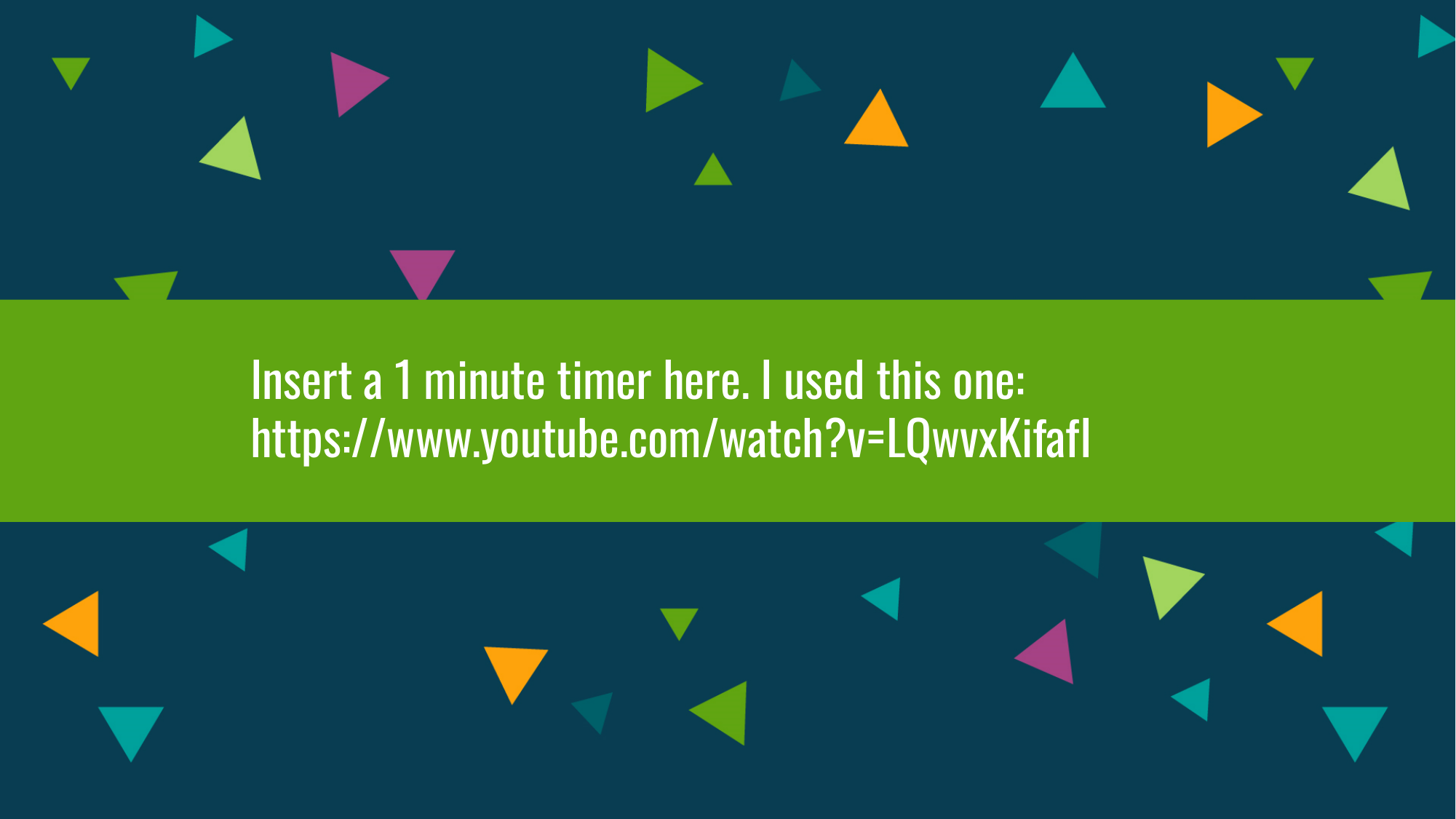

Insert a 1 minute timer here. I used this one: https://www.youtube.com/watch?v=LQwvxKifafI